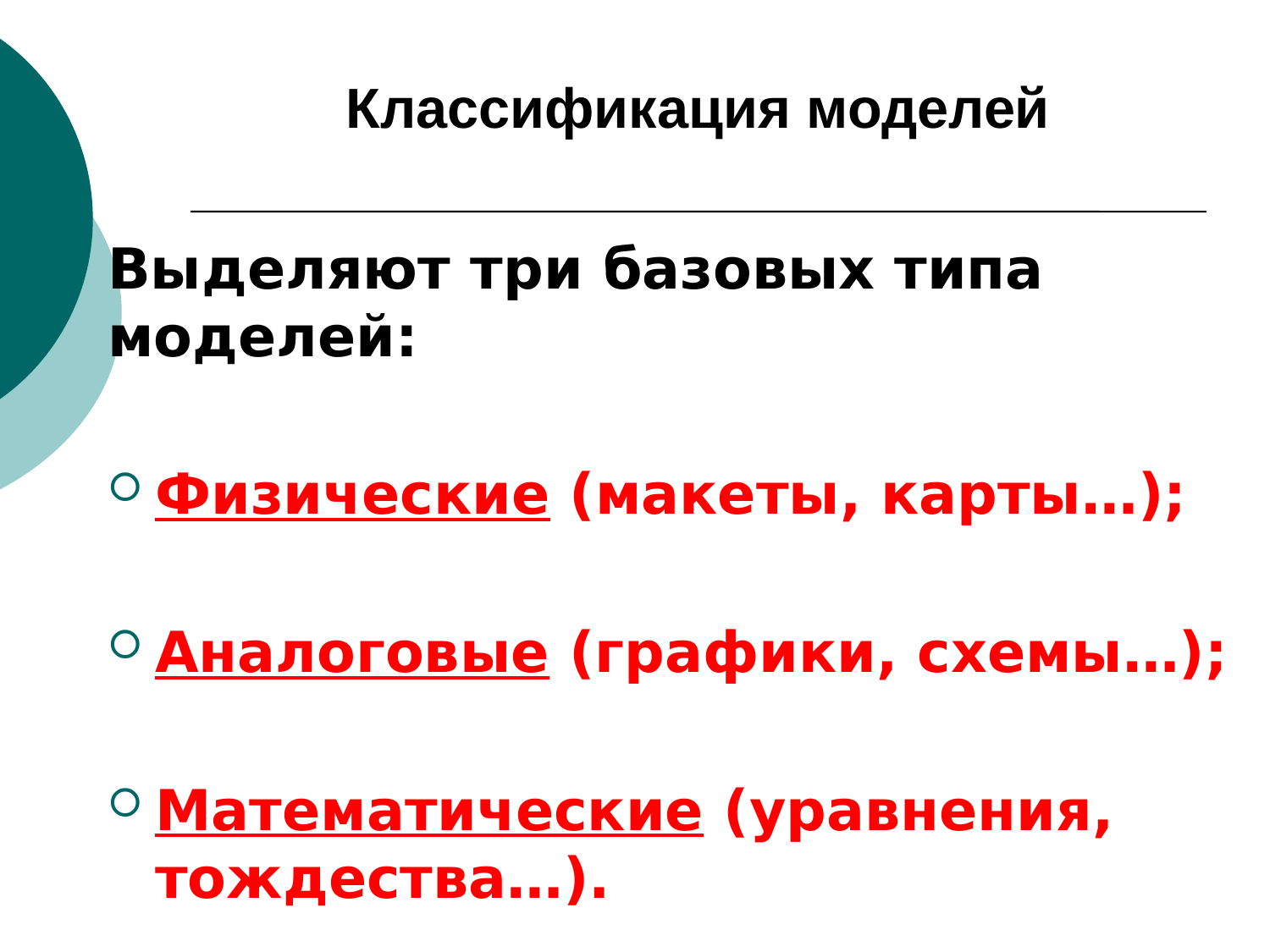

# Классификация моделей
Выделяют три базовых типа моделей:

Физические (макеты, карты…);

Аналоговые (графики, схемы…);

Математические (уравнения, тождества…).